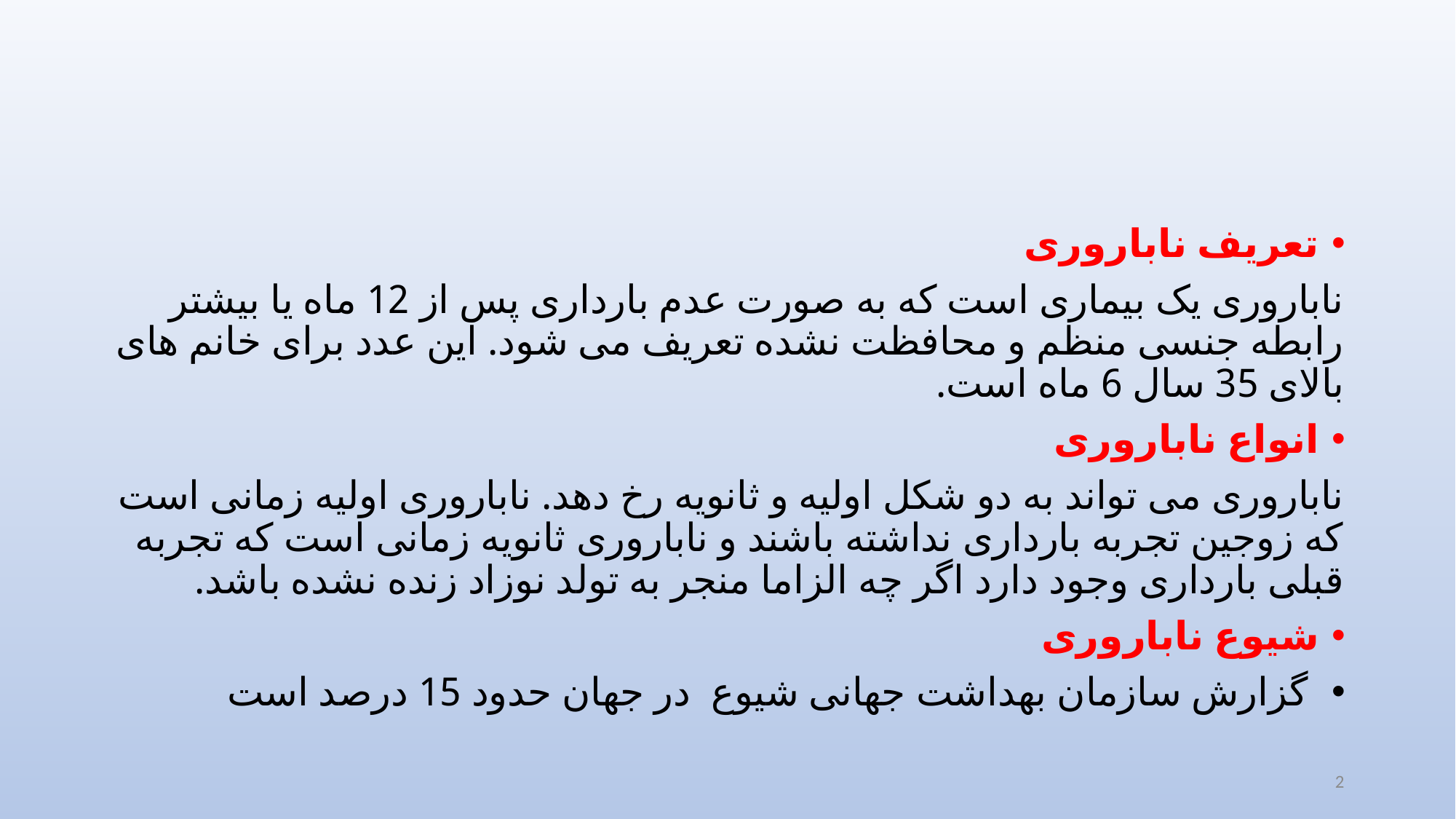

تعریف ناباروری
ناباروری یک بیماری است که به صورت عدم بارداری پس از 12 ماه یا بیشتر رابطه جنسی منظم و محافظت نشده تعریف می شود. این عدد برای خانم های بالای 35 سال 6 ماه است.
انواع ناباروری
ناباروری می تواند به دو شکل اولیه و ثانویه رخ دهد. ناباروری اولیه زمانی است که زوجین تجربه بارداری نداشته باشند و ناباروری ثانویه زمانی است که تجربه قبلی بارداری وجود دارد اگر چه الزاما منجر به تولد نوزاد زنده نشده باشد.
شیوع ناباروری
 گزارش سازمان بهداشت جهانی شیوع  در جهان حدود 15 درصد است
2